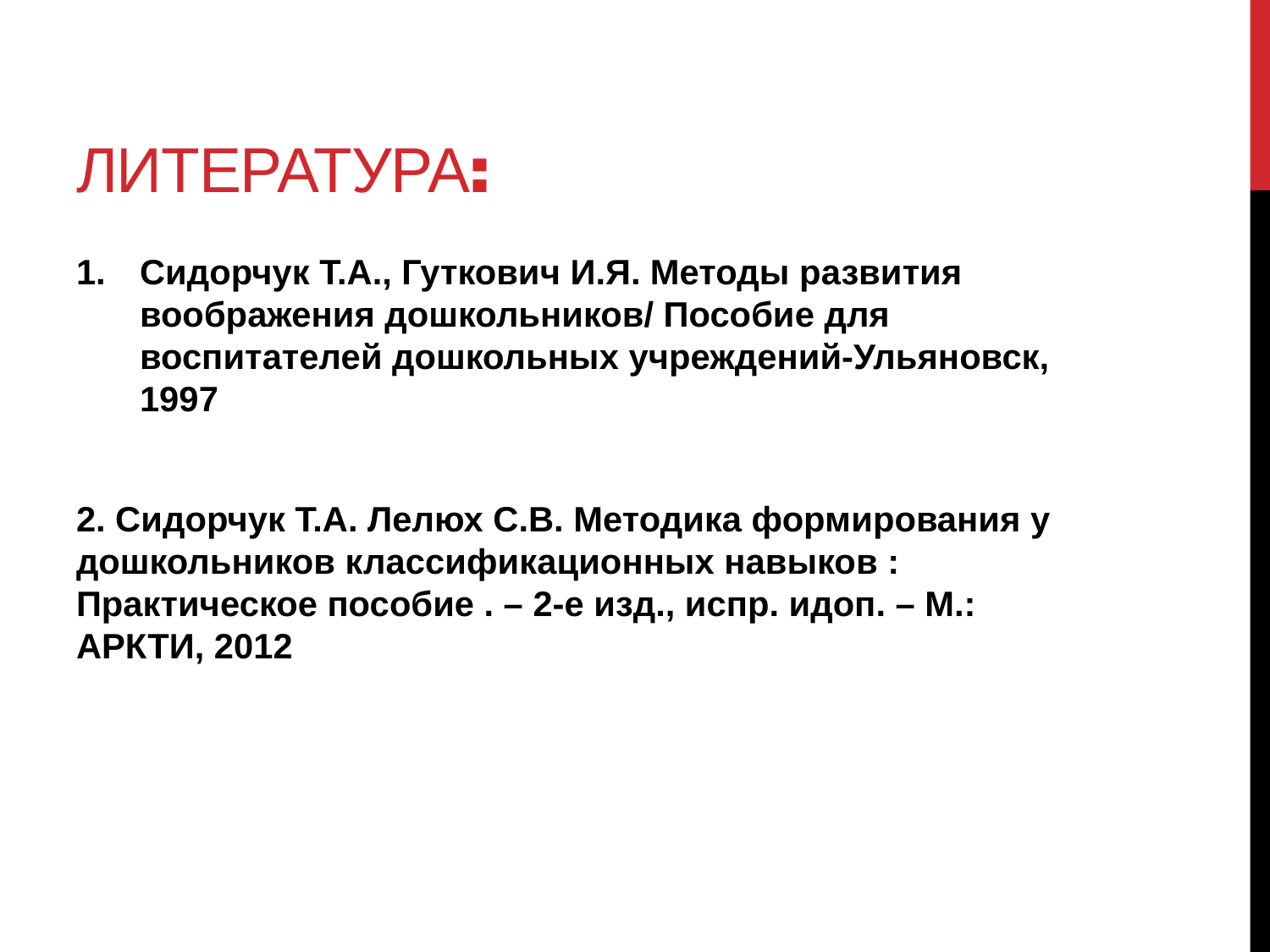

# Литература:
Сидорчук Т.А., Гуткович И.Я. Методы развития воображения дошкольников/ Пособие для воспитателей дошкольных учреждений-Ульяновск, 1997

2. Сидорчук Т.А. Лелюх С.В. Методика формирования у дошкольников классификационных навыков : Практическое пособие . – 2-е изд., испр. идоп. – М.: АРКТИ, 2012